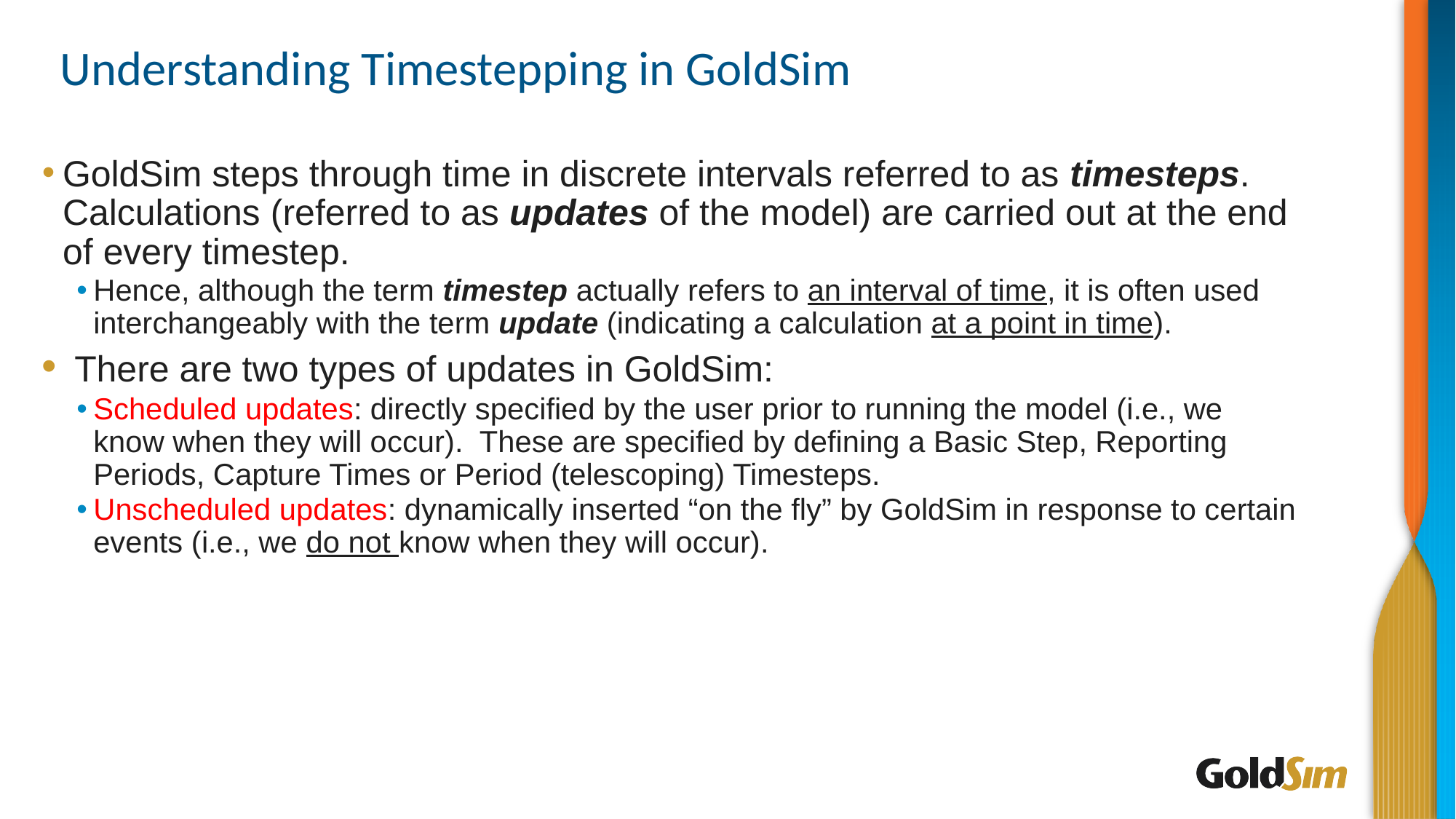

# Understanding Timestepping in GoldSim
GoldSim steps through time in discrete intervals referred to as timesteps. Calculations (referred to as updates of the model) are carried out at the end of every timestep.
Hence, although the term timestep actually refers to an interval of time, it is often used interchangeably with the term update (indicating a calculation at a point in time).
 There are two types of updates in GoldSim:
Scheduled updates: directly specified by the user prior to running the model (i.e., we know when they will occur).  These are specified by defining a Basic Step, Reporting Periods, Capture Times or Period (telescoping) Timesteps.
Unscheduled updates: dynamically inserted “on the fly” by GoldSim in response to certain events (i.e., we do not know when they will occur).